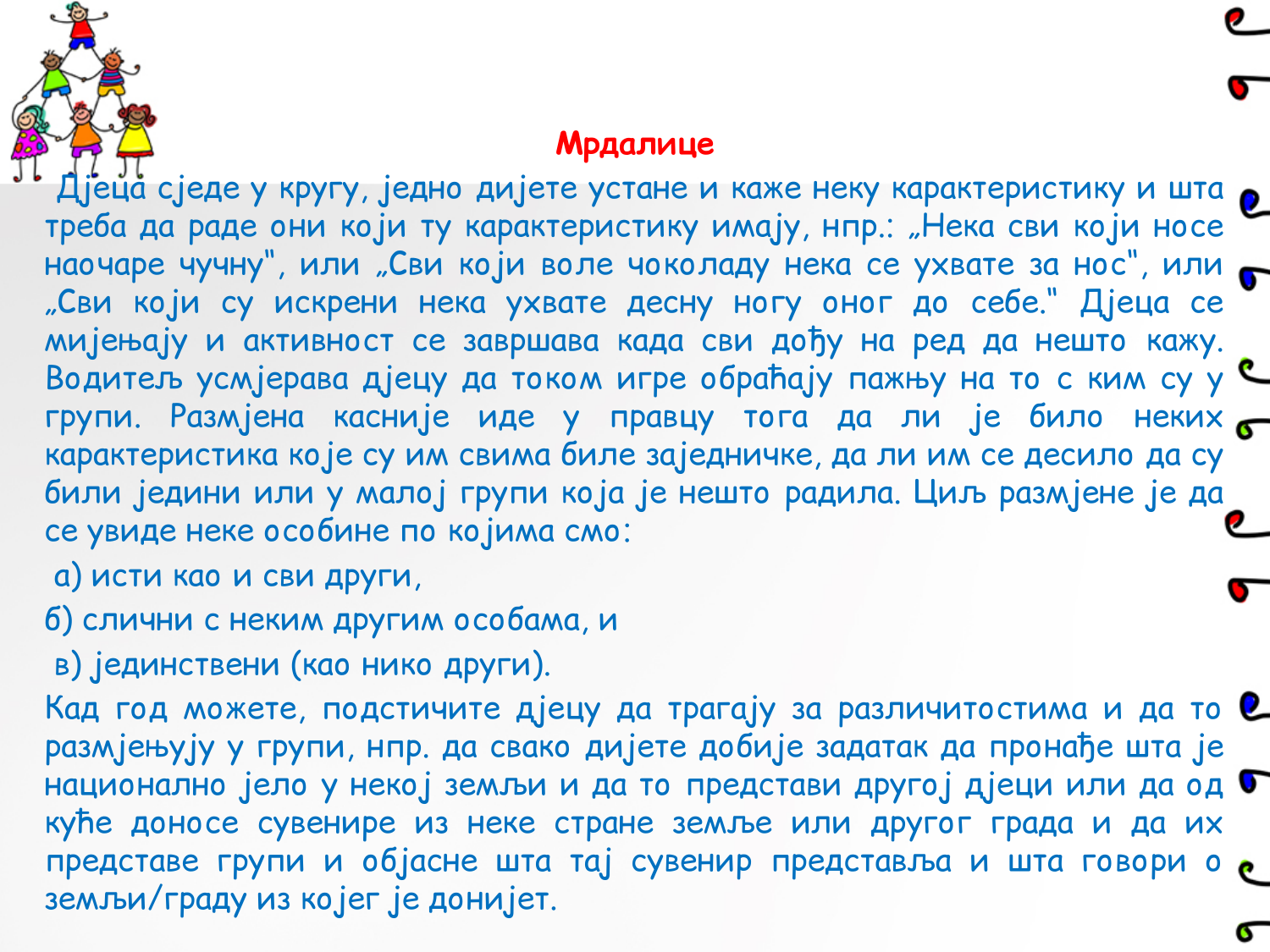

Мрдалице
 Дјеца сједе у кругу, једно дијете устане и каже неку карактеристику и шта треба да раде они који ту карактеристику имају, нпр.: „Нека сви који носе наочаре чучну“, или „Сви који воле чоколаду нека се ухвате за нос“, или „Сви који су искрени нека ухвате десну ногу оног до себе.“ Дјеца се мијењају и активност се завршава када сви дођу на ред да нешто кажу. Водитељ усмјерава дјецу да током игре обраћају пажњу на то с ким су у групи. Размјена касније иде у правцу тога да ли је било неких карактеристика које су им свима биле заједничке, да ли им се десило да су били једини или у малој групи која је нешто радила. Циљ размјене је да се увиде неке особине по којима смо:
 а) исти као и сви други,
б) слични с неким другим особама, и
 в) јединствени (као нико други).
Кад год можете, подстичите дјецу да трагају за различитостима и да то размјењују у групи, нпр. да свако дијете добије задатак да пронађе шта је национално јело у некој земљи и да то представи другој дјеци или да од куће доносе сувенире из неке стране земље или другог града и да их представе групи и објасне шта тај сувенир представља и шта говори о земљи/граду из којег је донијет.